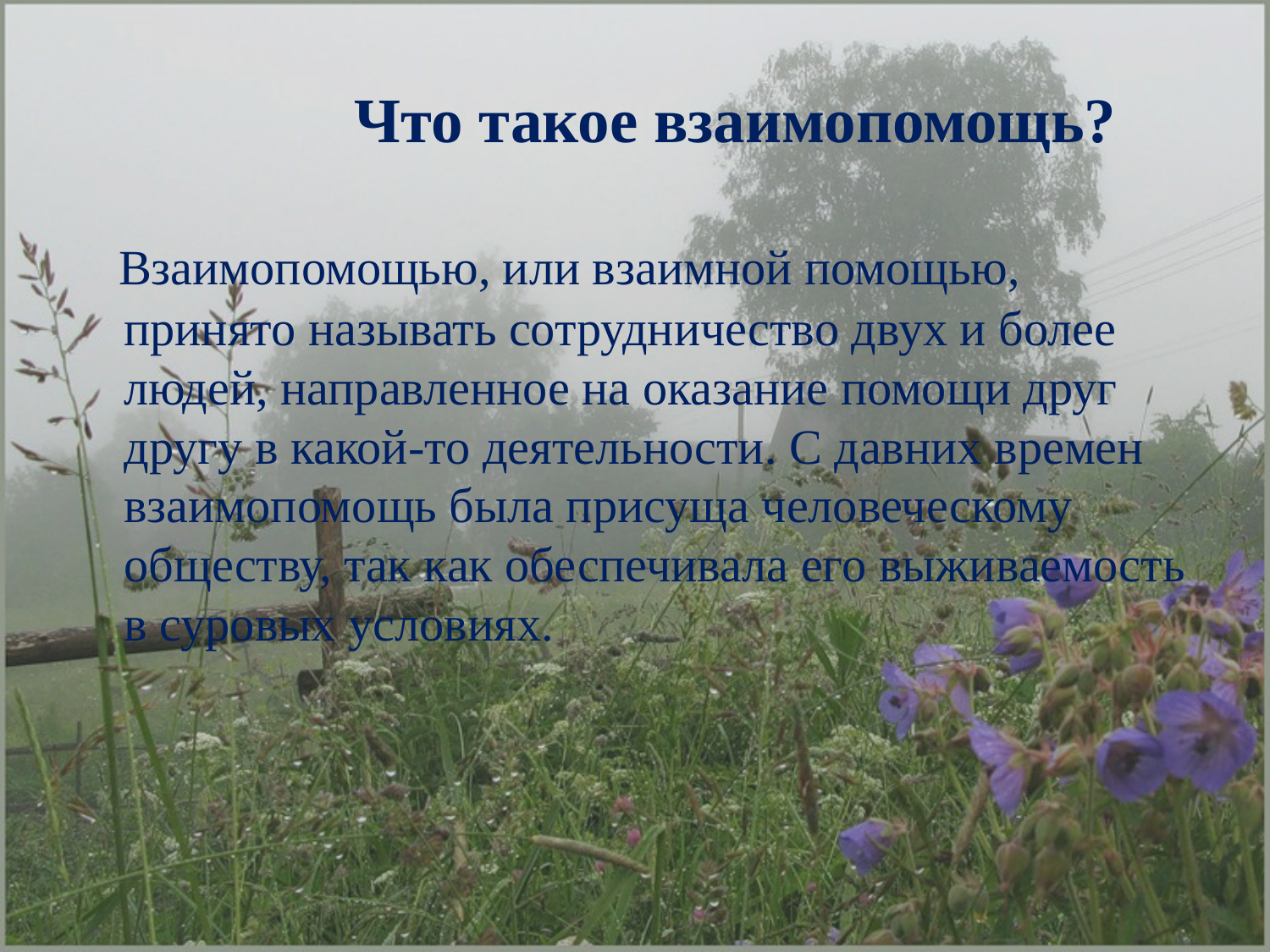

# Что такое взаимопомощь?
   Взаимопомощью, или взаимной помощью,  принято называть сотрудничество двух и более людей, направленное на оказание помощи друг другу в какой-то деятельности. С давних времен взаимопомощь была присуща человеческому обществу, так как обеспечивала его выживаемость в суровых условиях.